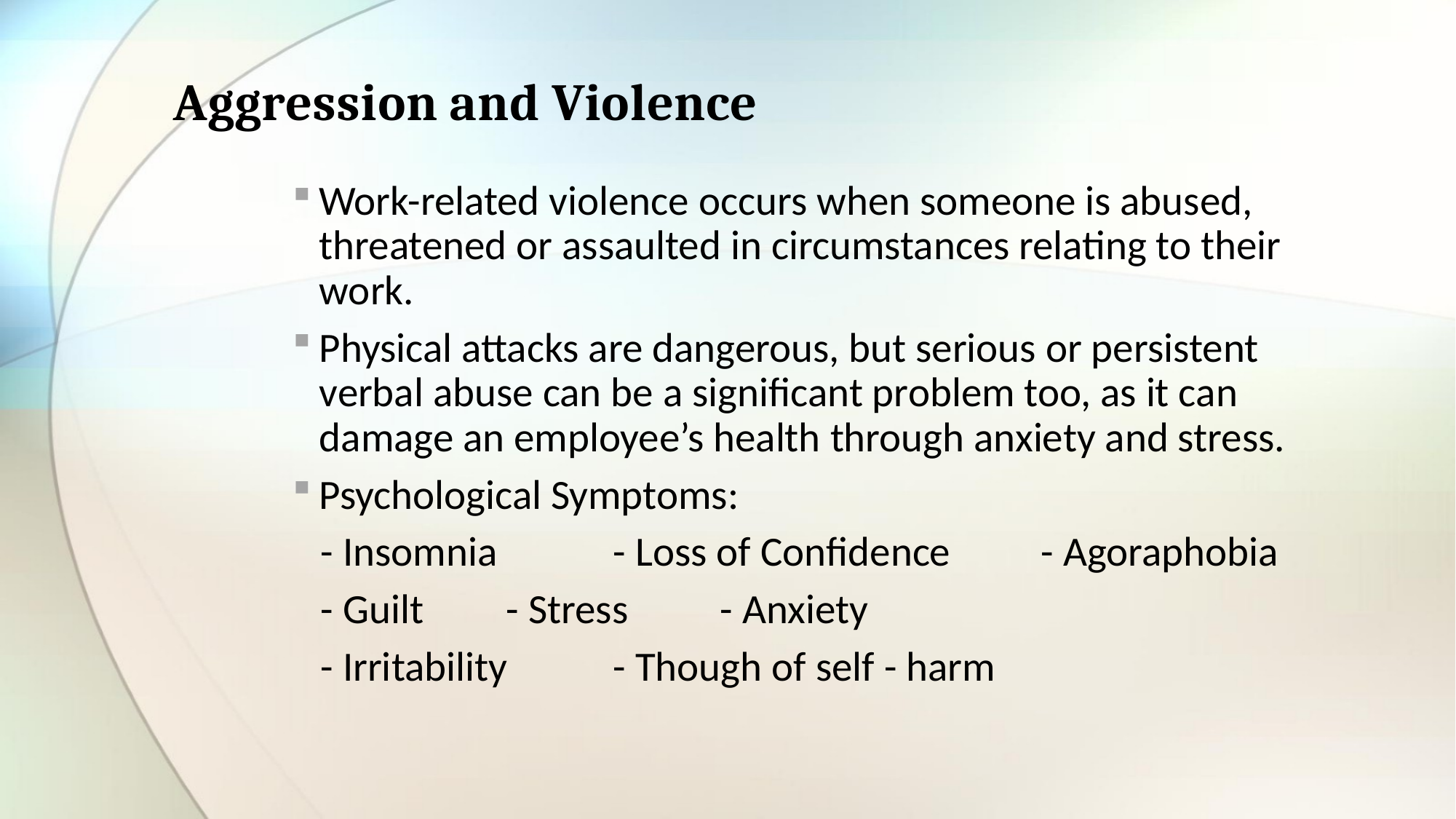

# Aggression and Violence
Work-related violence occurs when someone is abused, threatened or assaulted in circumstances relating to their work.
Physical attacks are dangerous, but serious or persistent verbal abuse can be a significant problem too, as it can damage an employee’s health through anxiety and stress.
Psychological Symptoms:
   - Insomnia 	- Loss of Confidence	- Agoraphobia
   - Guilt		- Stress			- Anxiety
   - Irritability	- Though of self - harm